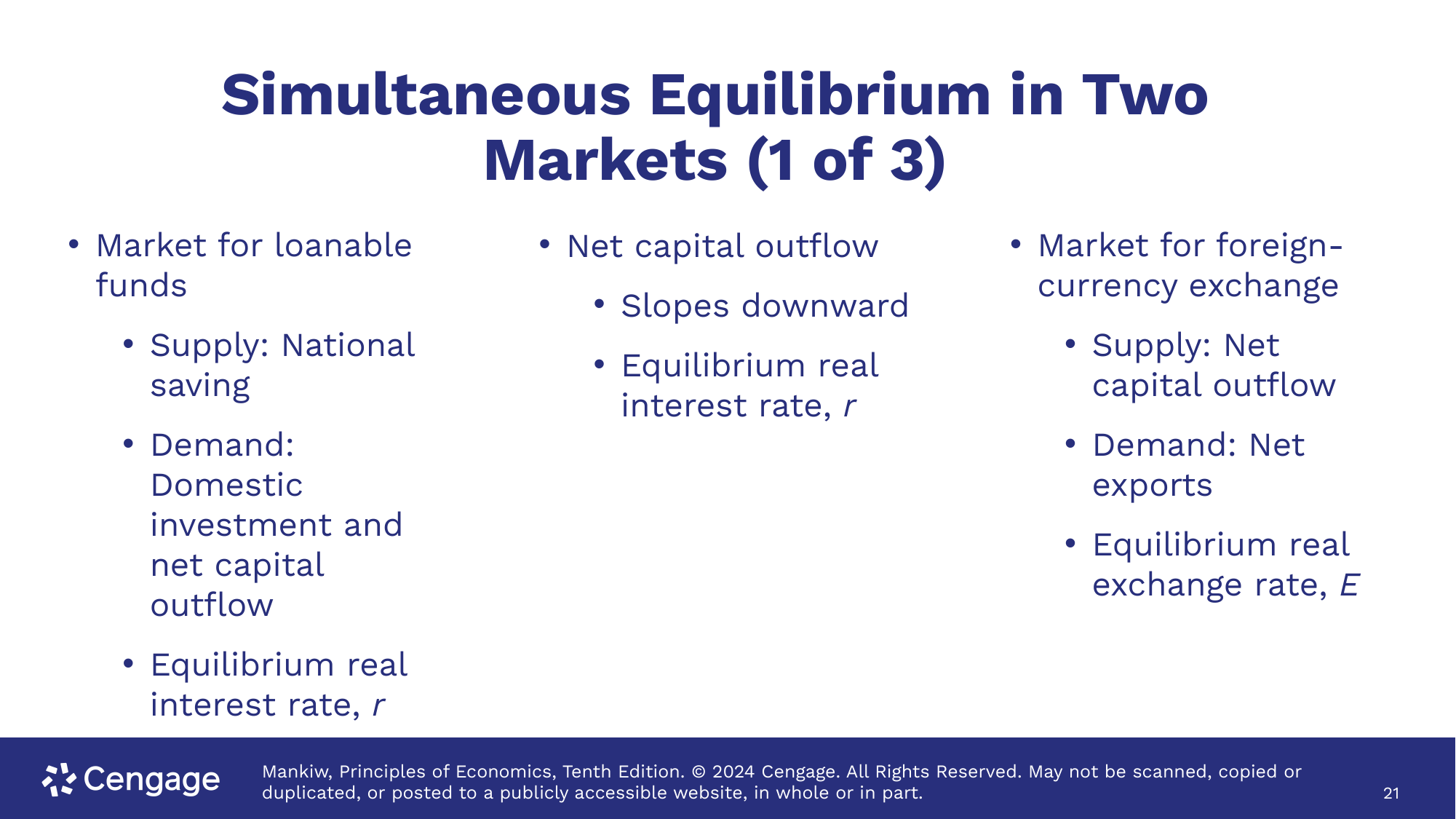

# Simultaneous Equilibrium in Two Markets (1 of 3)
Market for loanable funds
Supply: National saving
Demand: Domestic investment and net capital outflow
Equilibrium real interest rate, r
Market for foreign-currency exchange
Supply: Net capital outflow
Demand: Net exports
Equilibrium real exchange rate, E
Net capital outflow
Slopes downward
Equilibrium real interest rate, r